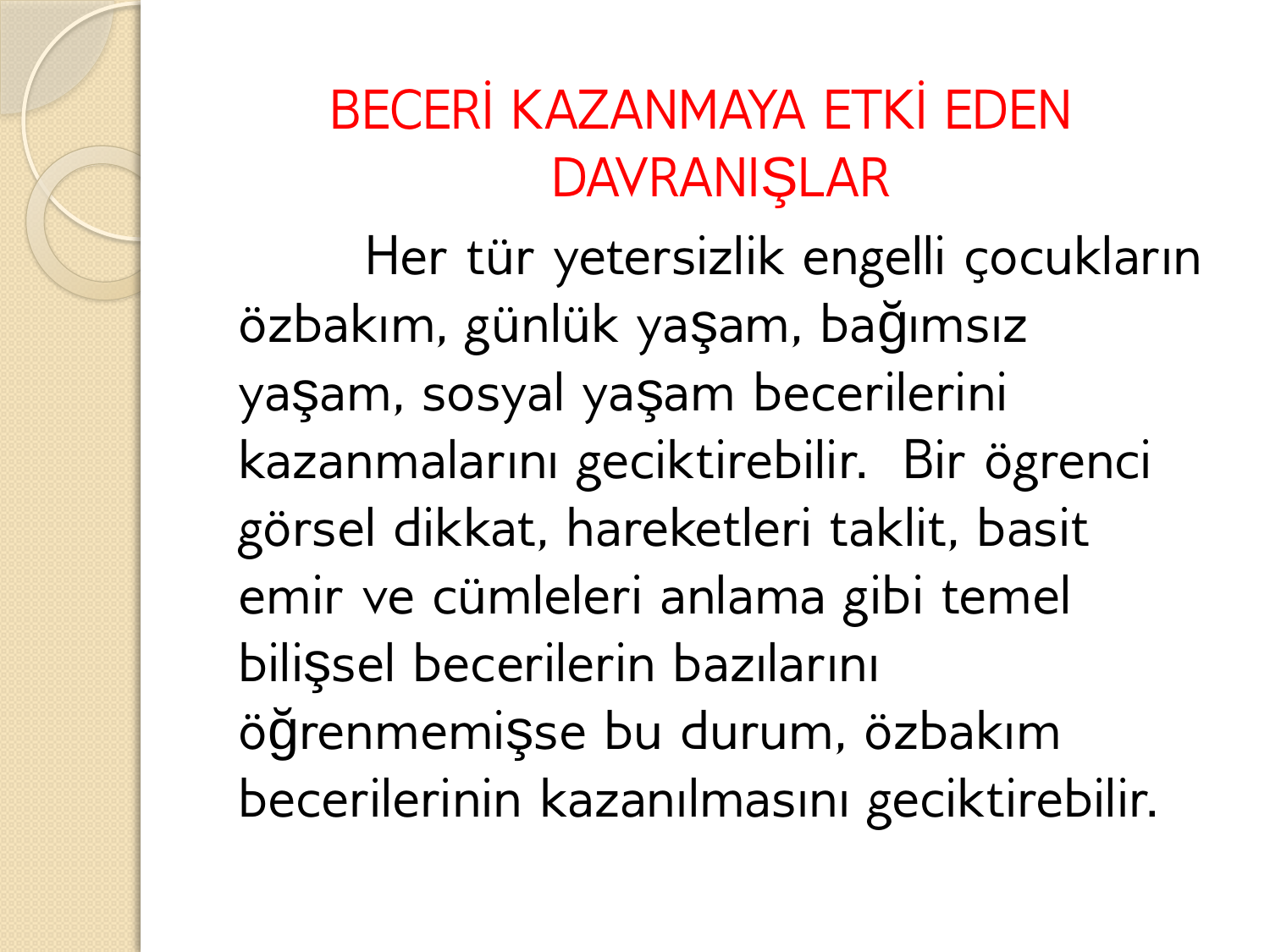

BECERİ KAZANMAYA ETKİ EDEN DAVRANIŞLAR
		Her tür yetersizlik engelli çocukların özbakım, günlük yaşam, bağımsız yaşam, sosyal yaşam becerilerini kazanmalarını geciktirebilir.  Bir ögrenci görsel dikkat, hareketleri taklit, basit emir ve cümleleri anlama gibi temel bilişsel becerilerin bazılarını öğrenmemişse bu durum, özbakım becerilerinin kazanılmasını geciktirebilir.